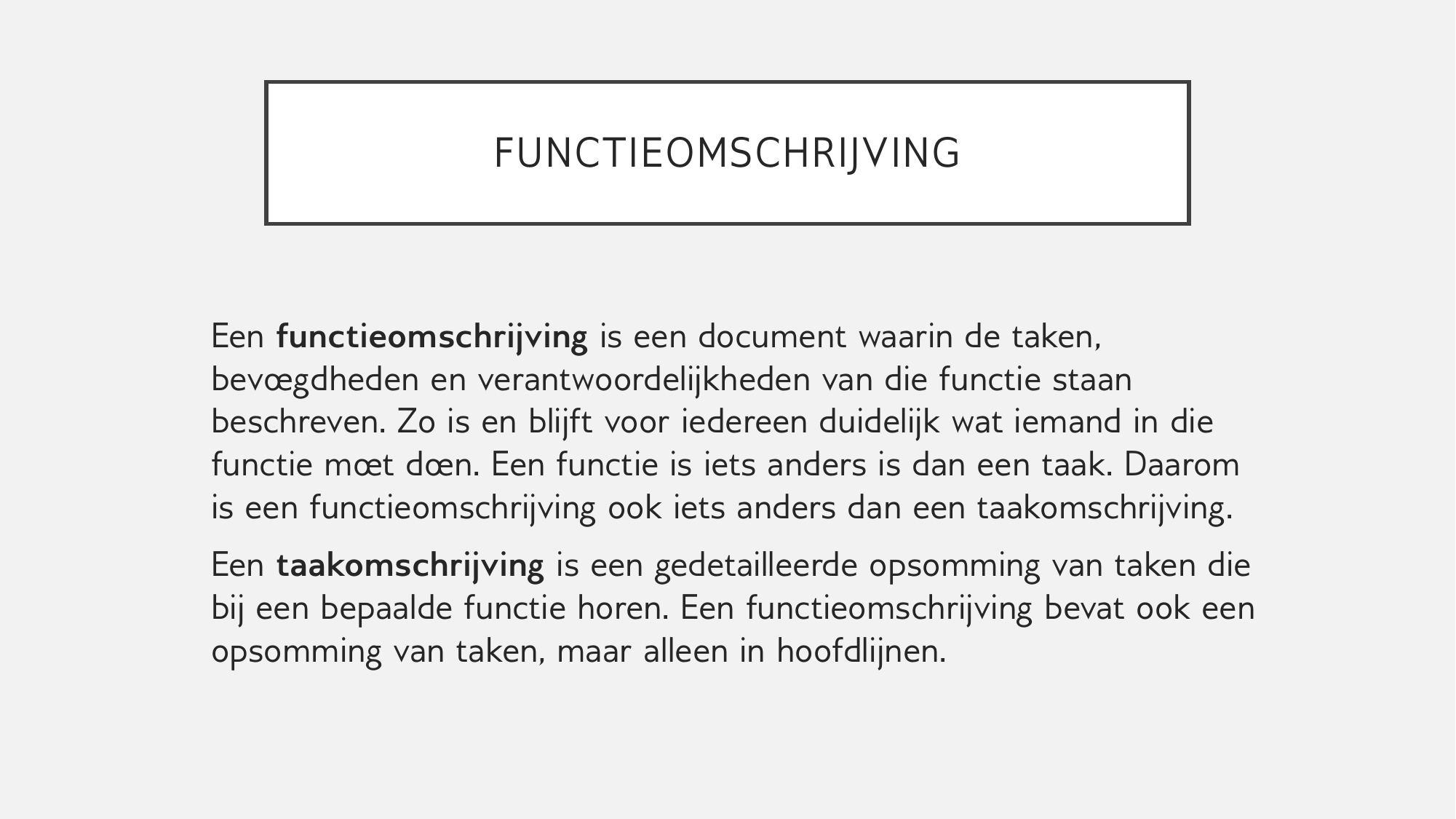

# functieomschrijving
Een functieomschrijving is een document waarin de taken, bevoegdheden en verantwoordelijkheden van die functie staan beschreven. Zo is en blijft voor iedereen duidelijk wat iemand in die functie moet doen. Een functie is iets anders is dan een taak. Daarom is een functieomschrijving ook iets anders dan een taakomschrijving.
Een taakomschrijving is een gedetailleerde opsomming van taken die bij een bepaalde functie horen. Een functieomschrijving bevat ook een opsomming van taken, maar alleen in hoofdlijnen.